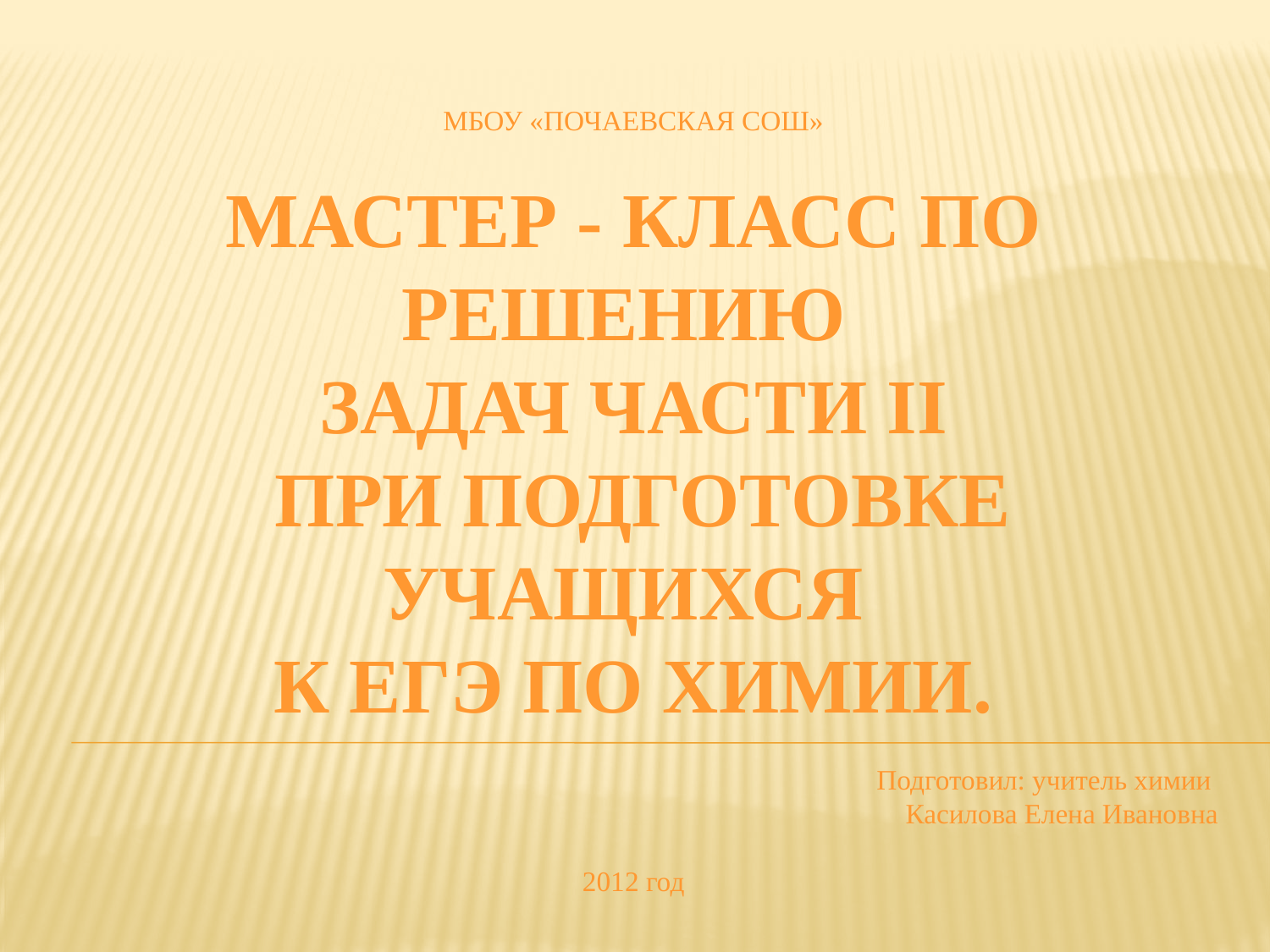

МБОУ «Почаевская СОШ»

Мастер - класс по решению
задач Части II
 при подготовке учащихся
к ЕГЭ по химии.

Подготовил: учитель химии
Касилова Елена Ивановна

2012 год